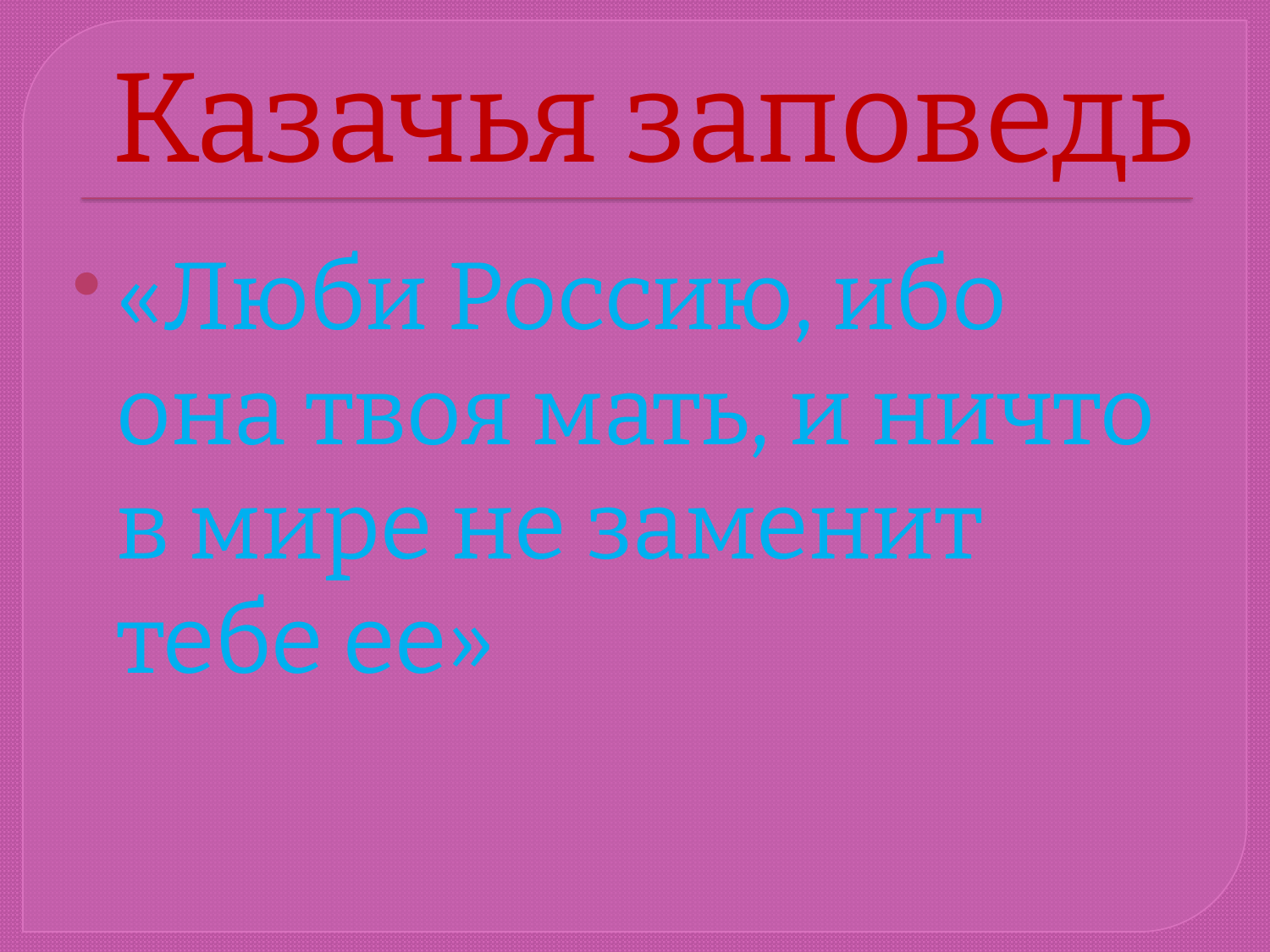

# Казачья заповедь
«Люби Россию, ибо она твоя мать, и ничто в мире не заменит тебе ее»